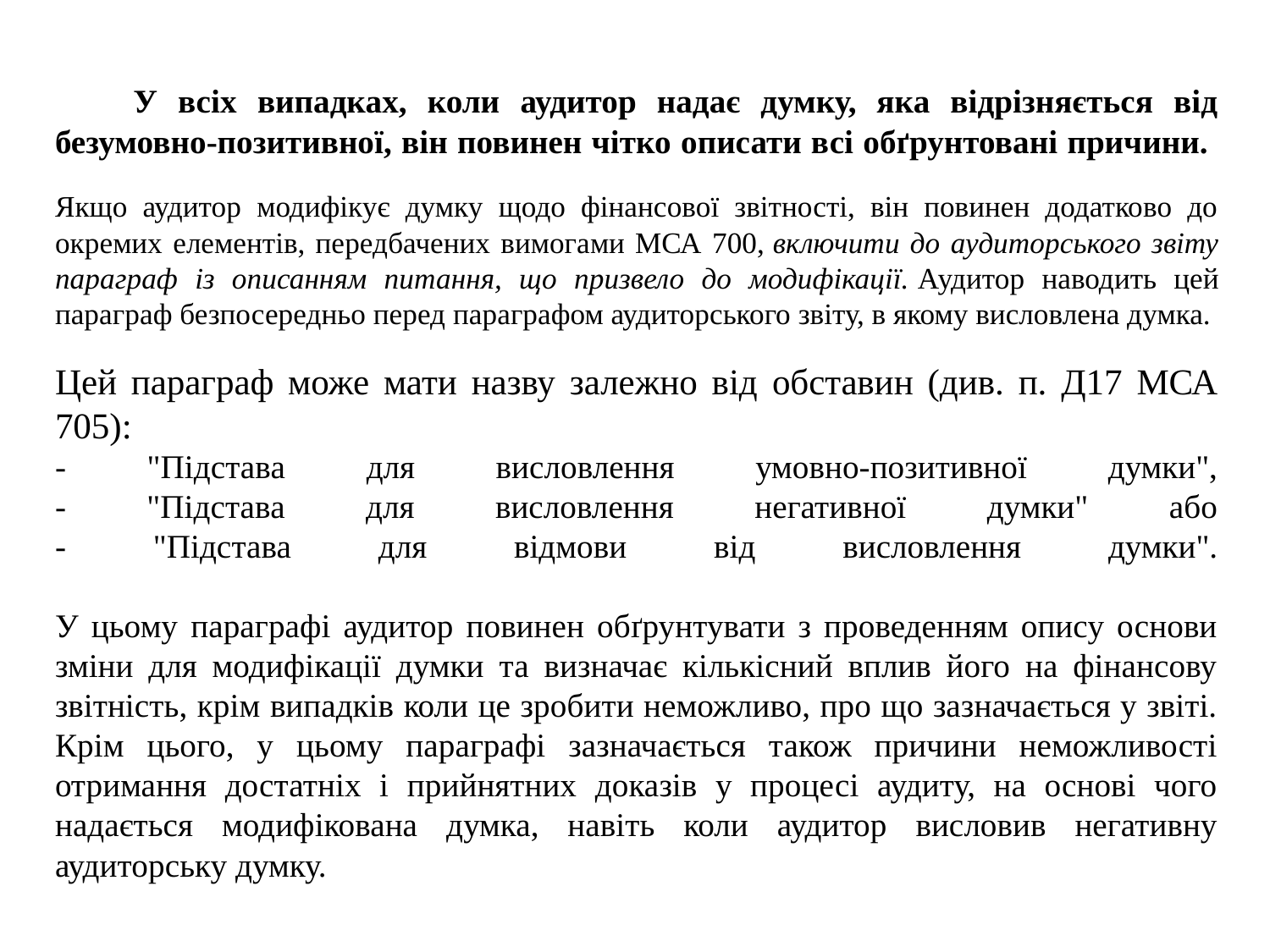

У всіх випадках, коли аудитор надає думку, яка відрізняється від безумовно-позитивної, він повинен чітко описати всі обґрунтовані причини.
Якщо аудитор модифікує думку щодо фінансової звітності, він повинен додатково до окремих елементів, передбачених вимогами МСА 700, включити до аудиторського звіту параграф із описанням питання, що призвело до модифікації. Аудитор наводить цей параграф безпосередньо перед параграфом аудиторського звіту, в якому висловлена думка.
Цей параграф може мати назву залежно від обставин (див. п. Д17 МСА 705):
- "Підстава для висловлення умовно-позитивної думки",
- "Підстава для висловлення негативної думки" або
- "Підстава для відмови від висловлення думки".
У цьому параграфі аудитор повинен обґрунтувати з проведенням опису основи зміни для модифікації думки та визначає кількісний вплив його на фінансову звітність, крім випадків коли це зробити неможливо, про що зазначається у звіті.
Крім цього, у цьому параграфі зазначається також причини неможливості отримання достатніх і прийнятних доказів у процесі аудиту, на основі чого надається модифікована думка, навіть коли аудитор висловив негативну аудиторську думку.